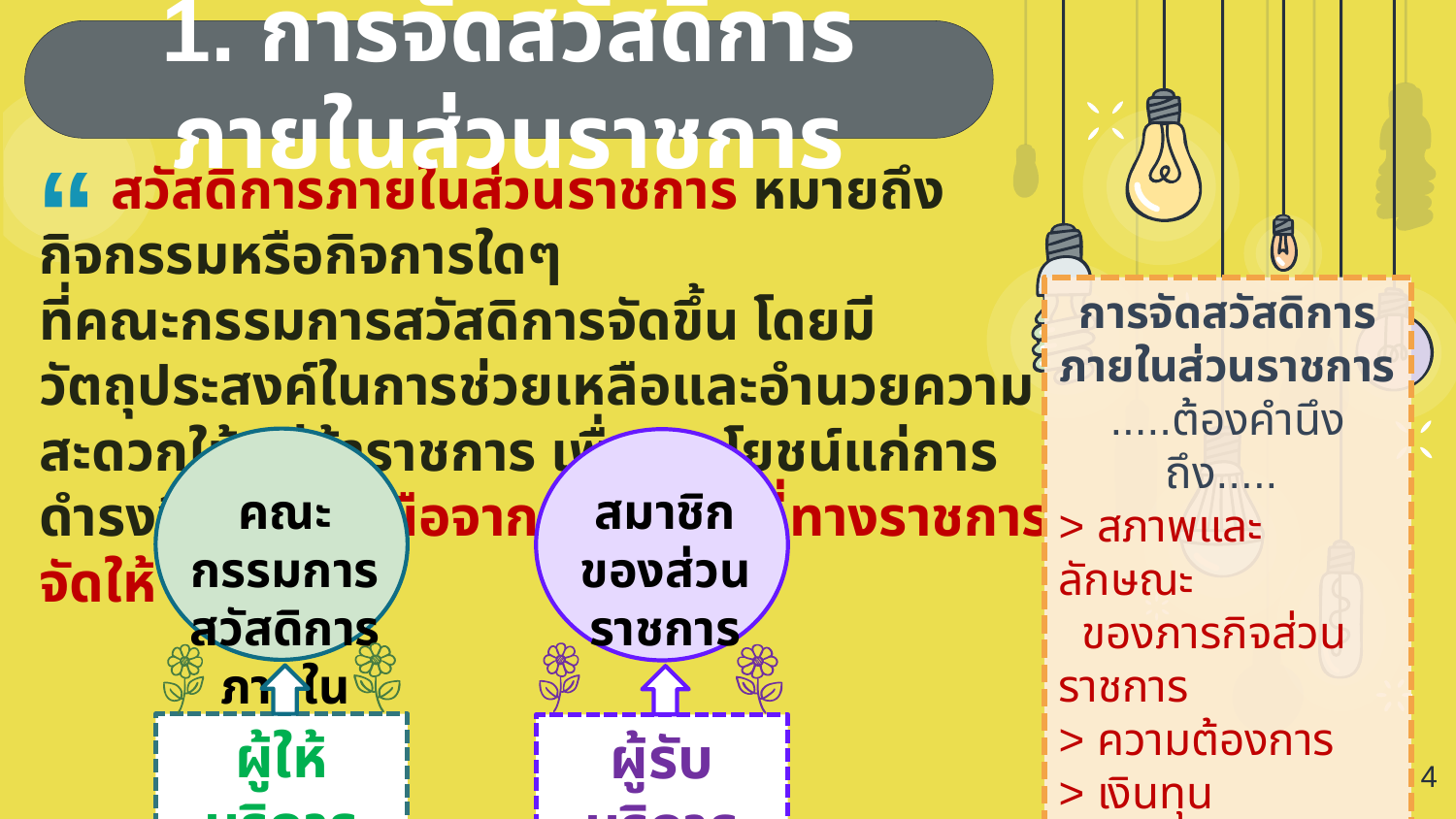

1. การจัดสวัสดิการภายในส่วนราชการ
     สวัสดิการภายในส่วนราชการ หมายถึง กิจกรรมหรือกิจการใดๆ
ที่คณะกรรมการสวัสดิการจัดขึ้น โดยมีวัตถุประสงค์ในการช่วยเหลือและอำนวยความสะดวกให้แก่ข้าราชการ เพื่อประโยชน์แก่การ
ดำรงชีพนอกเหนือจากสวัสดิการที่ทางราชการจัดให้
การจัดสวัสดิการ
ภายในส่วนราชการ
.....ต้องคำนึงถึง.....
> สภาพและลักษณะ
  ของภารกิจส่วนราชการ
> ความต้องการ
> เงินทุน
> ศักยภาพในการจัด
  สวัสดิการภายใน

คณะกรรมการสวัสดิการภายใน

ผู้ให้บริการ

สมาชิก
ของส่วนราชการ

ผู้รับบริการ

4